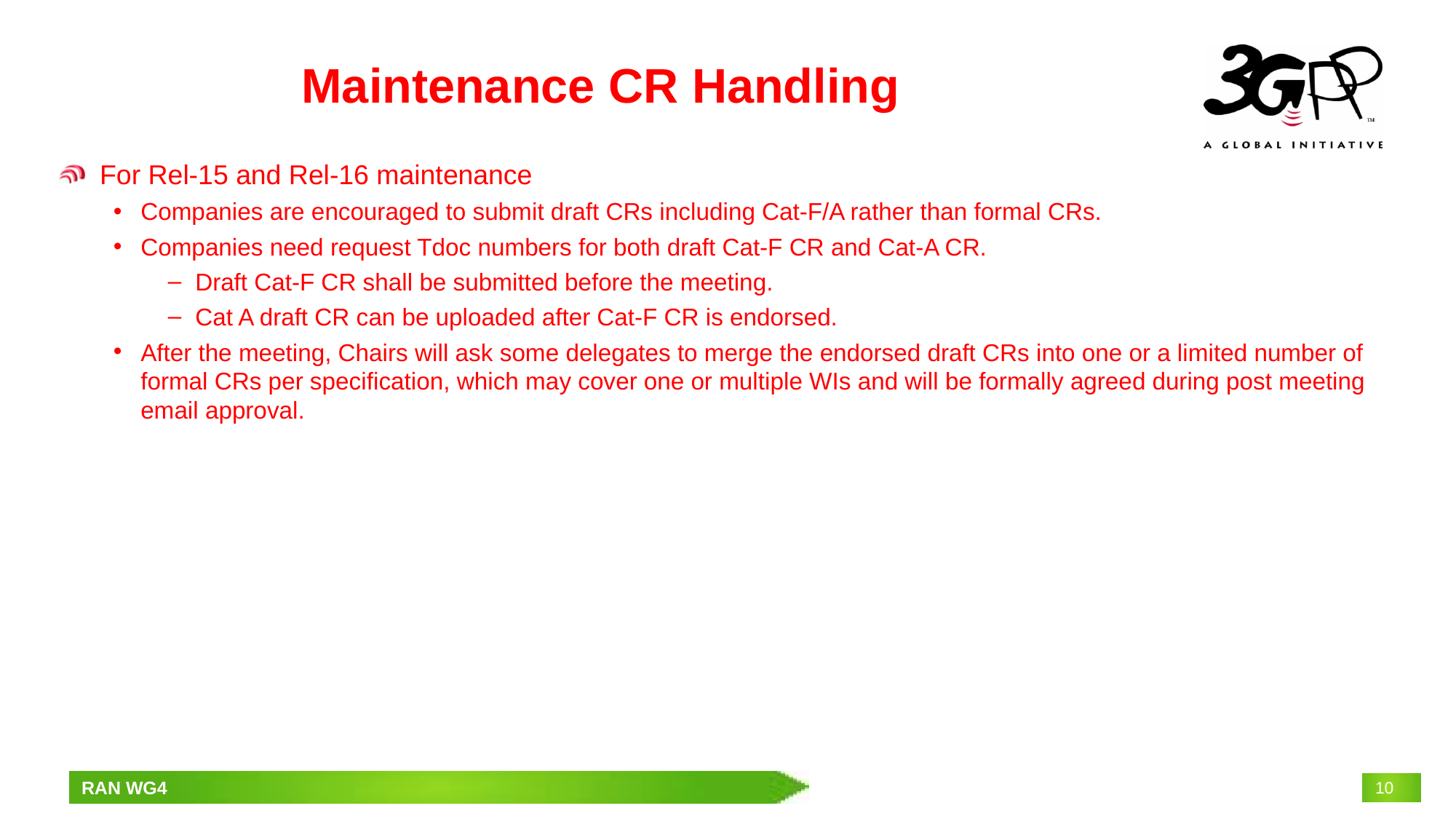

# Maintenance CR Handling
For Rel-15 and Rel-16 maintenance
Companies are encouraged to submit draft CRs including Cat-F/A rather than formal CRs.
Companies need request Tdoc numbers for both draft Cat-F CR and Cat-A CR.
Draft Cat-F CR shall be submitted before the meeting.
Cat A draft CR can be uploaded after Cat-F CR is endorsed.
After the meeting, Chairs will ask some delegates to merge the endorsed draft CRs into one or a limited number of formal CRs per specification, which may cover one or multiple WIs and will be formally agreed during post meeting email approval.